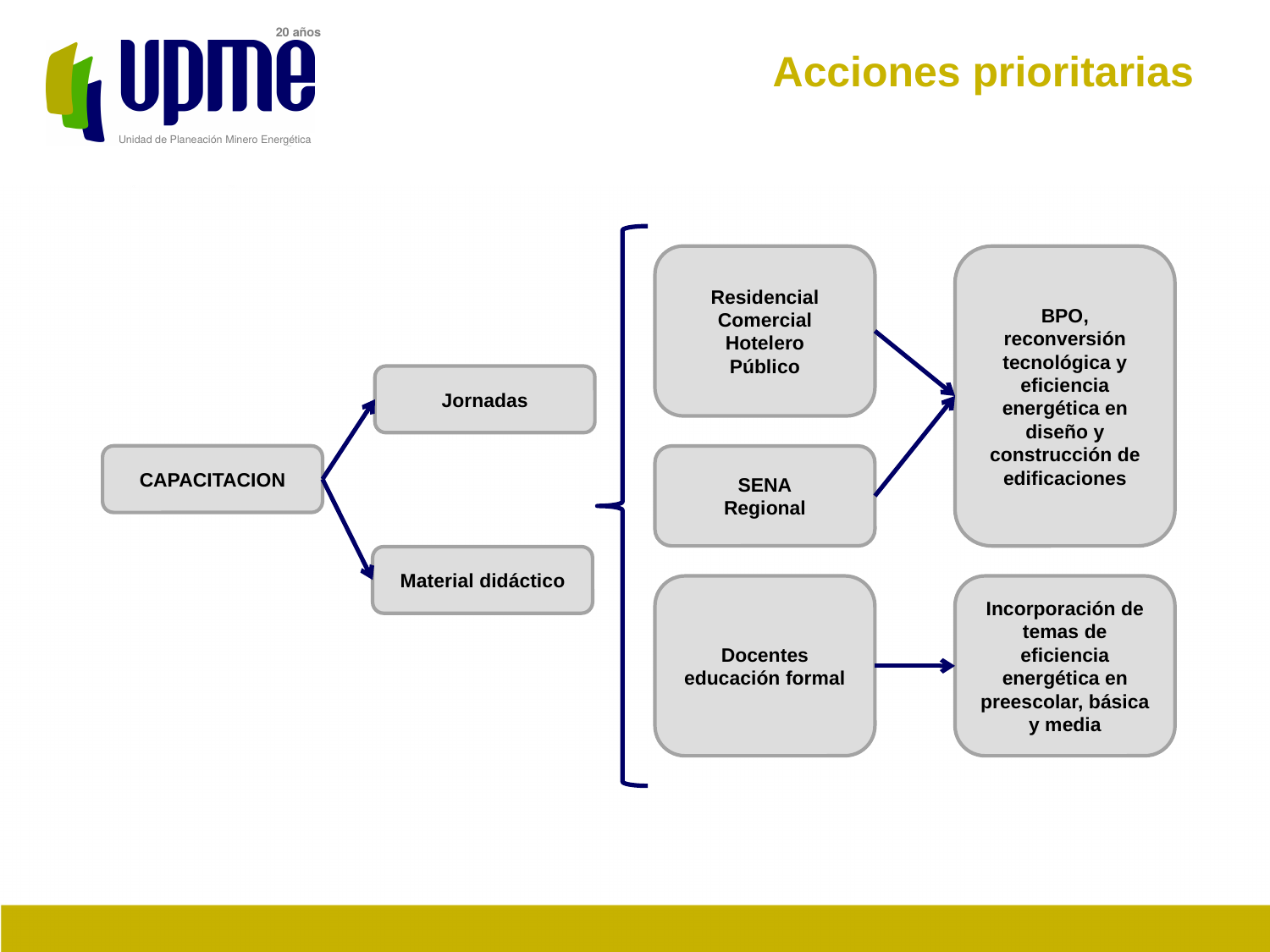

Acciones prioritarias

Residencial
Comercial
Hotelero
Público
BPO, reconversión tecnológica y eficiencia energética en diseño y construcción de edificaciones
Jornadas
CAPACITACION
SENA
Regional
Material didáctico
Docentes
educación formal
Incorporación de temas de eficiencia energética en preescolar, básica y media